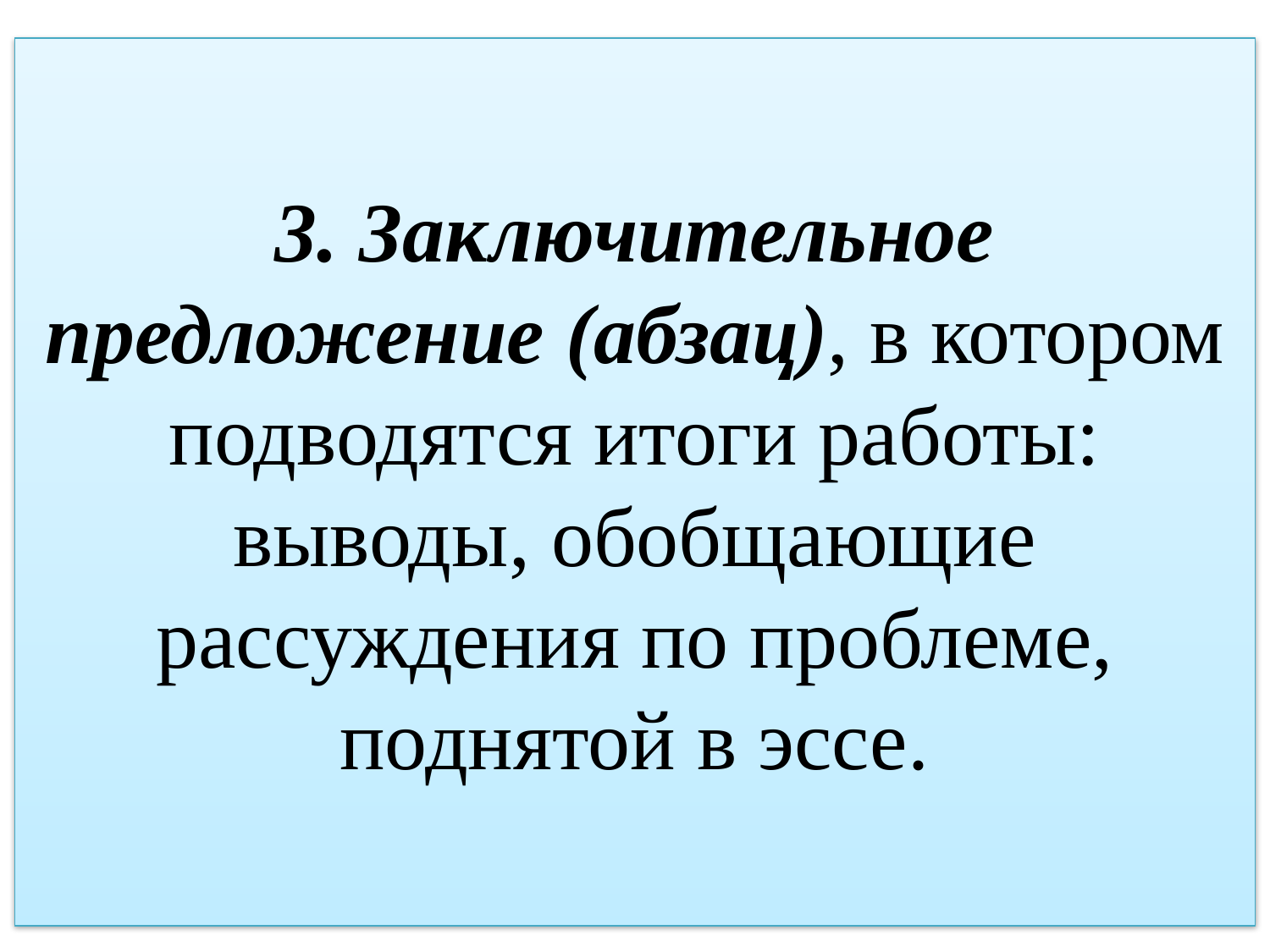

# 3. Заключительное предложение (абзац), в котором подводятся итоги работы: выводы, обобщающие рассуждения по проблеме, поднятой в эссе.